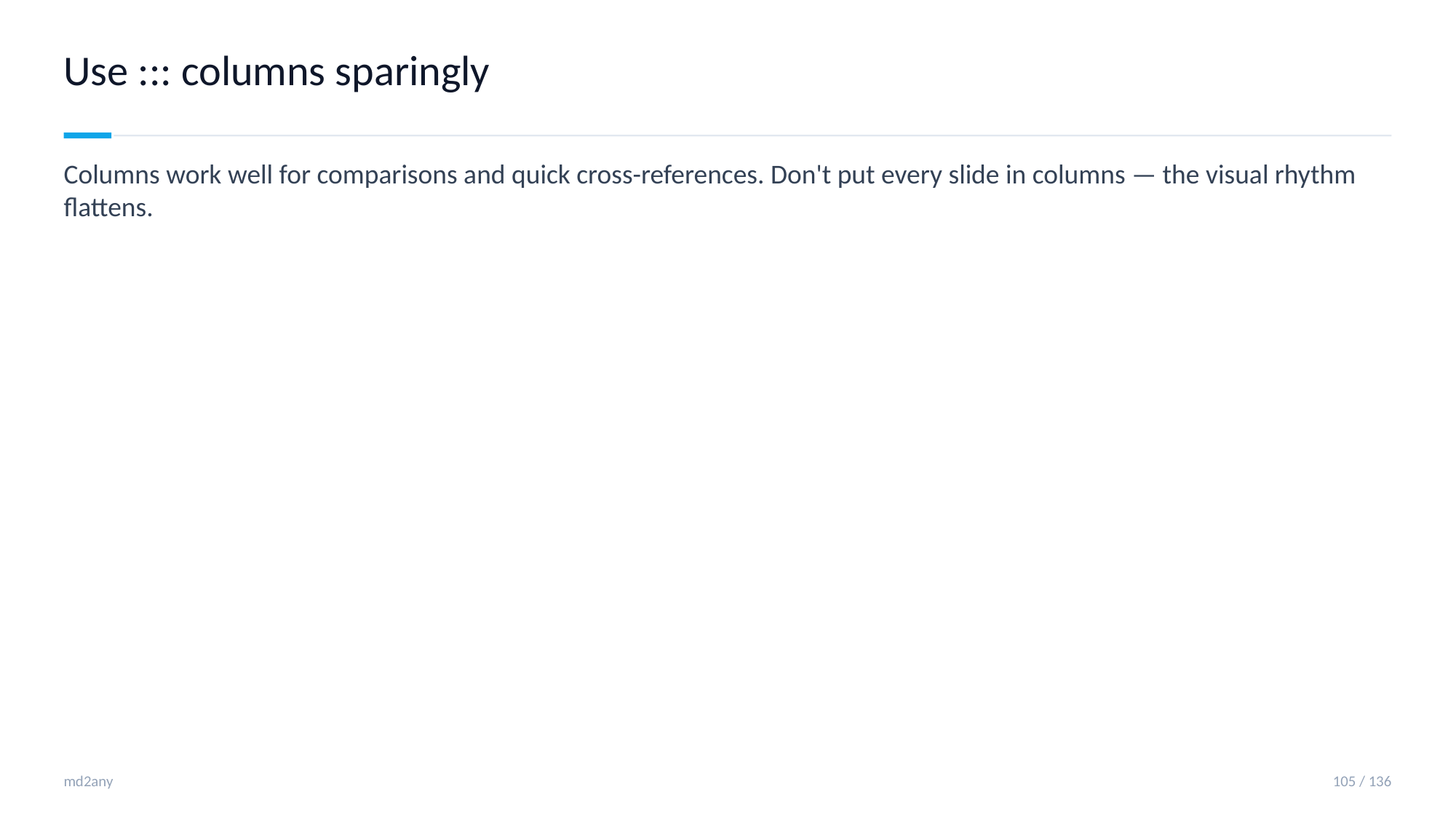

Use ::: columns sparingly

Columns work well for comparisons and quick cross-references. Don't put every slide in columns — the visual rhythm flattens.
md2any
105 / 136